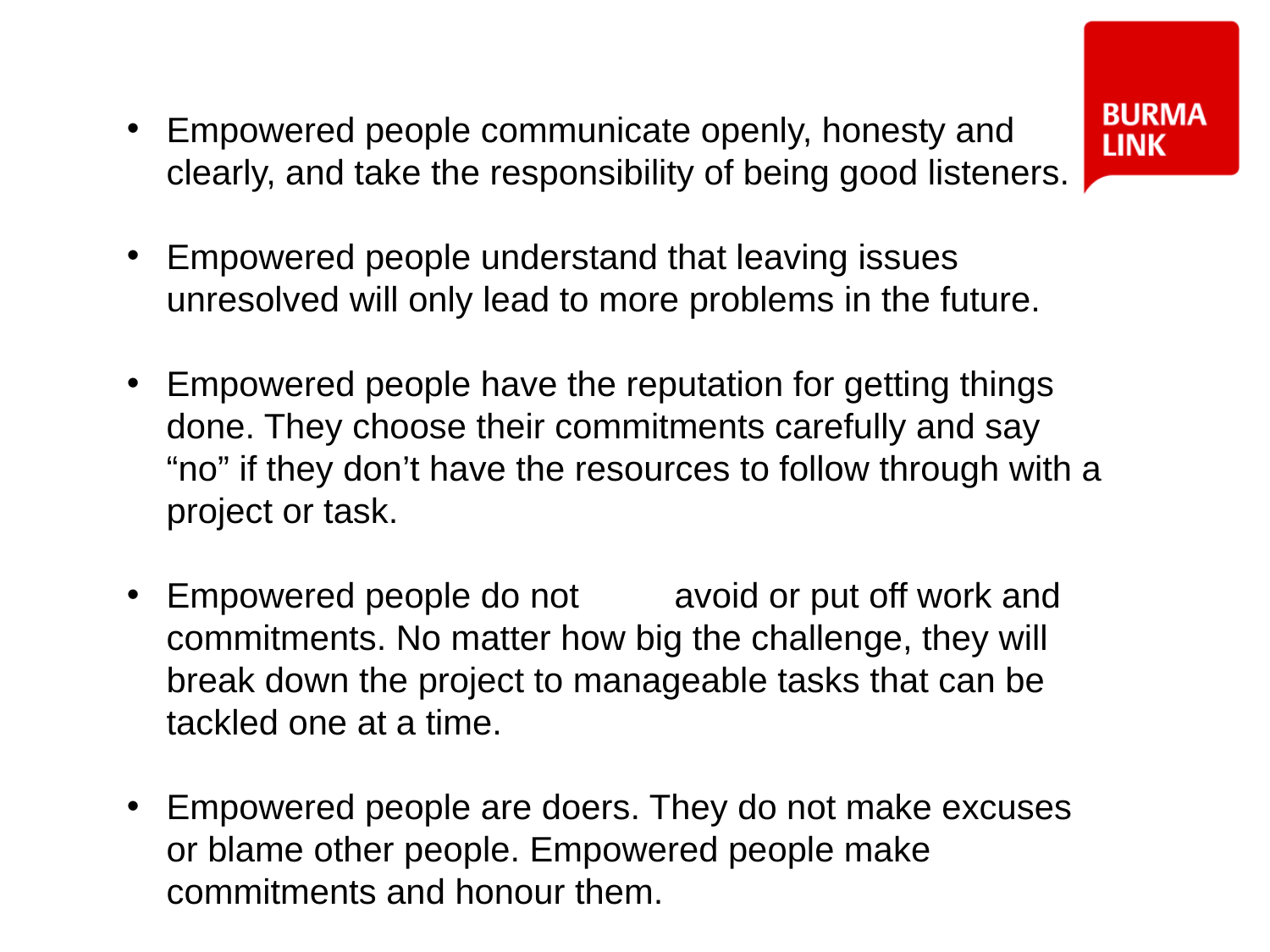

60
Empowered people communicate openly, honesty and clearly, and take the responsibility of being good listeners.

Empowered people understand that leaving issues unresolved will only lead to more problems in the future.

Empowered people have the reputation for getting things done. They choose their commitments carefully and say “no” if they don’t have the resources to follow through with a project or task.

Empowered people do not 	avoid or put off work and commitments. No matter how big the challenge, they will break down the project to manageable tasks that can be tackled one at a time.

Empowered people are doers. They do not make excuses or blame other people. Empowered people make commitments and honour them.